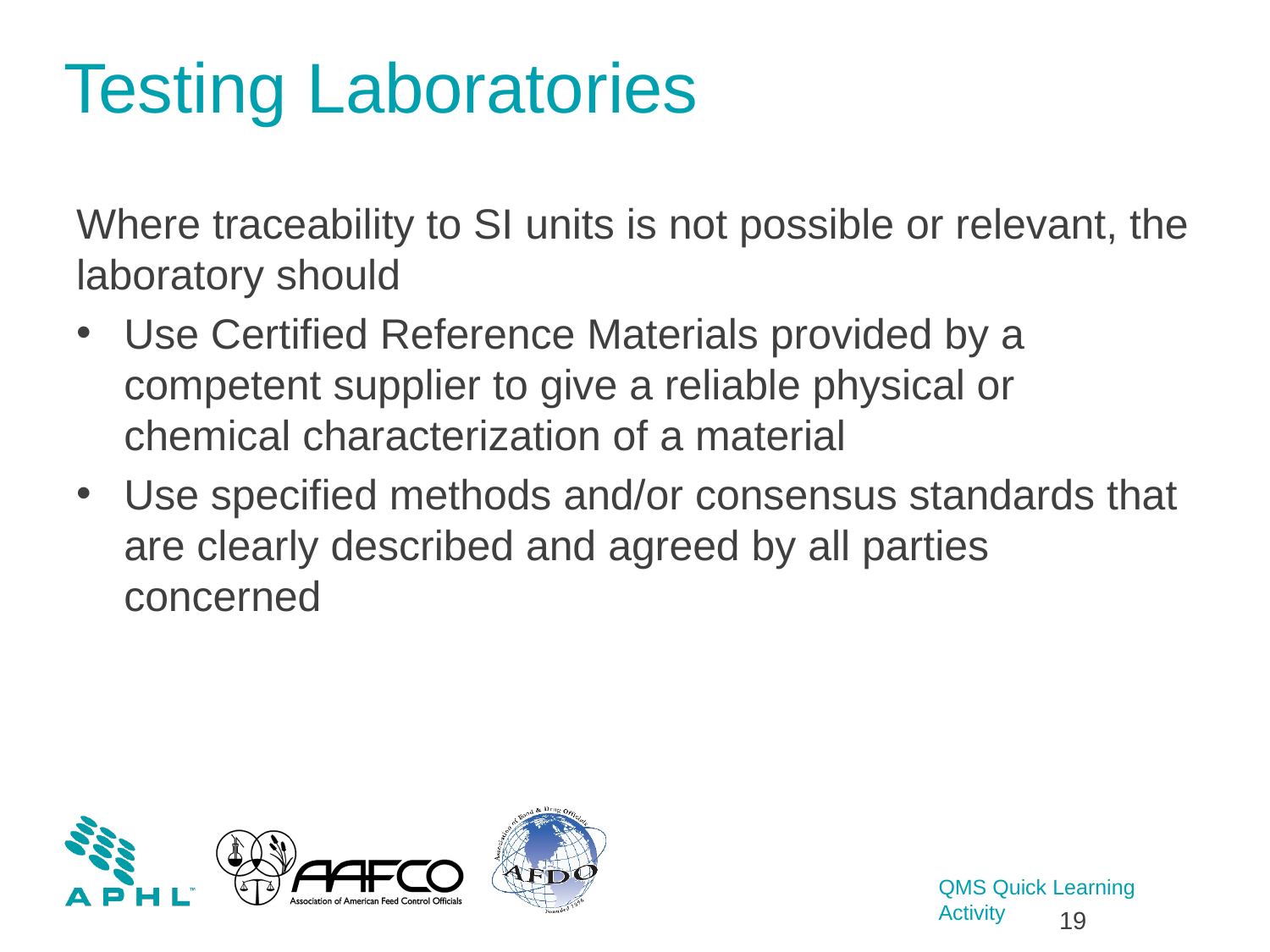

# Testing Laboratories
Where traceability to SI units is not possible or relevant, the laboratory should
Use Certified Reference Materials provided by a competent supplier to give a reliable physical or chemical characterization of a material
Use specified methods and/or consensus standards that are clearly described and agreed by all parties concerned